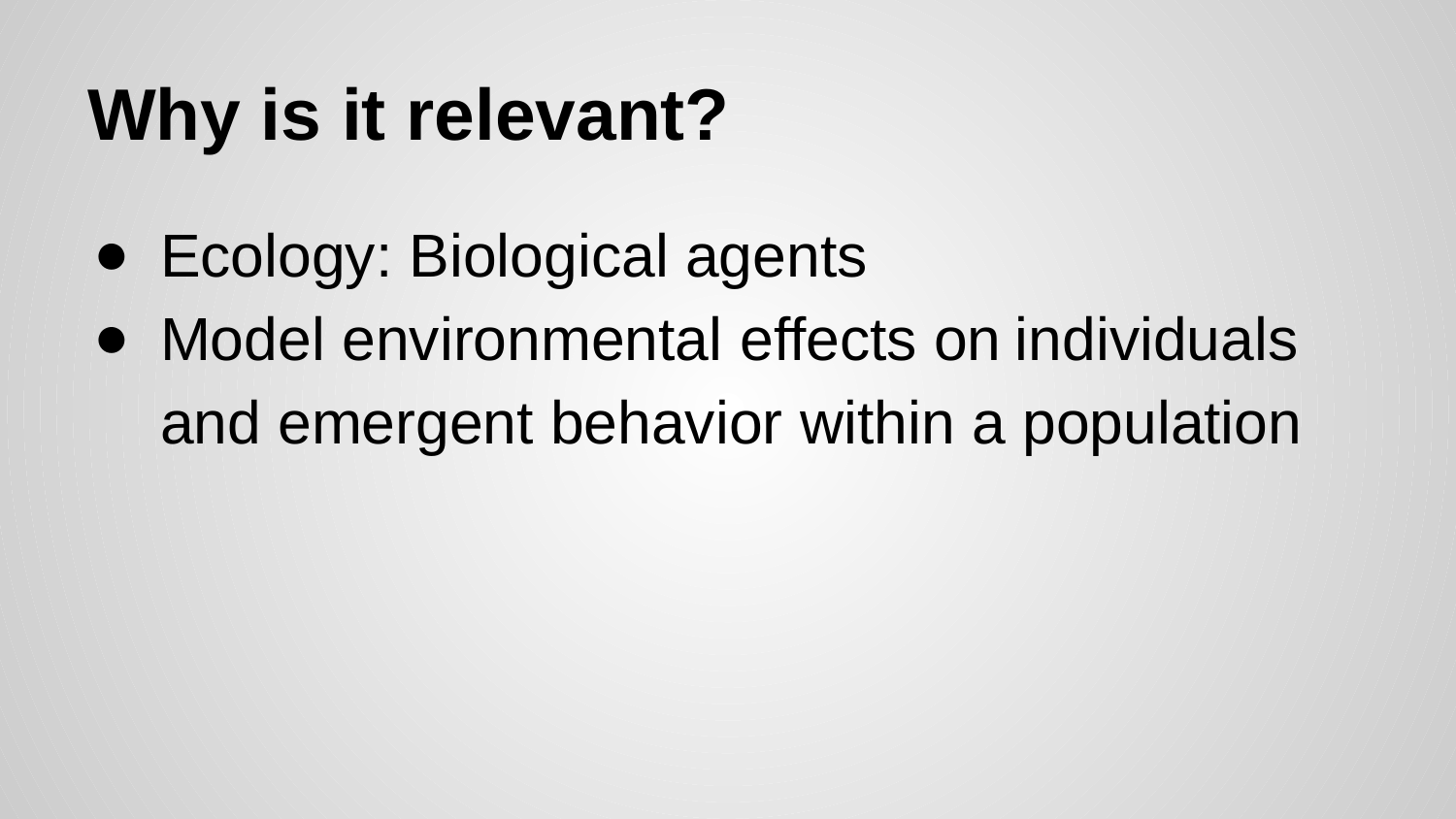

# Why is it relevant?
Ecology: Biological agents
Model environmental effects on individuals and emergent behavior within a population